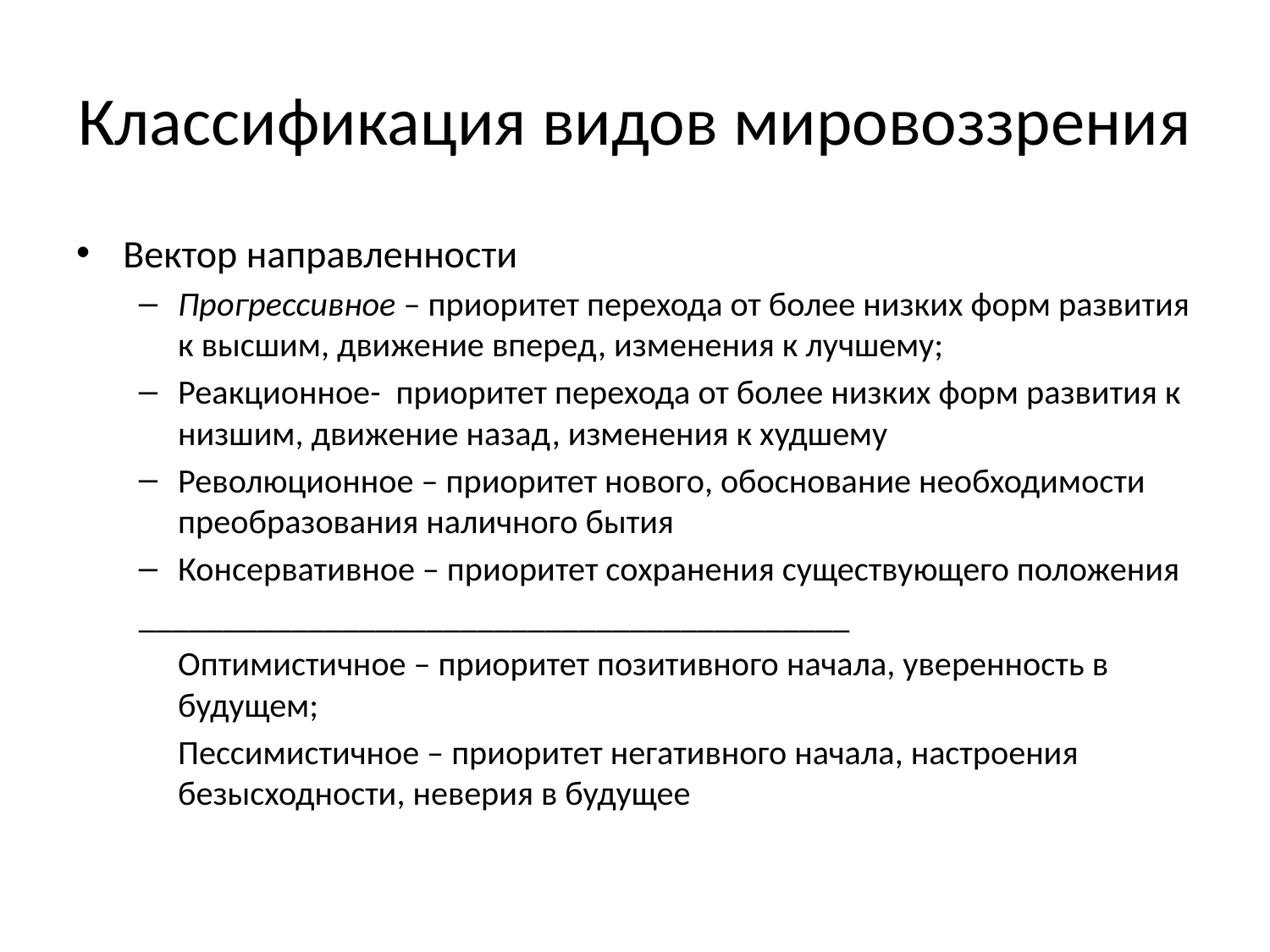

# Классификация видов мировоззрения
Вектор направленности
Прогрессивное – приоритет перехода от более низких форм развития к высшим, движение вперед, изменения к лучшему;
Реакционное-  приоритет перехода от более низких форм развития к низшим, движение назад, изменения к худшему
Революционное – приоритет нового, обоснование необходимости преобразования наличного бытия
Консервативное – приоритет сохранения существующего положения
__________________________________________
	Оптимистичное – приоритет позитивного начала, уверенность в будущем;
	Пессимистичное – приоритет негативного начала, настроения безысходности, неверия в будущее